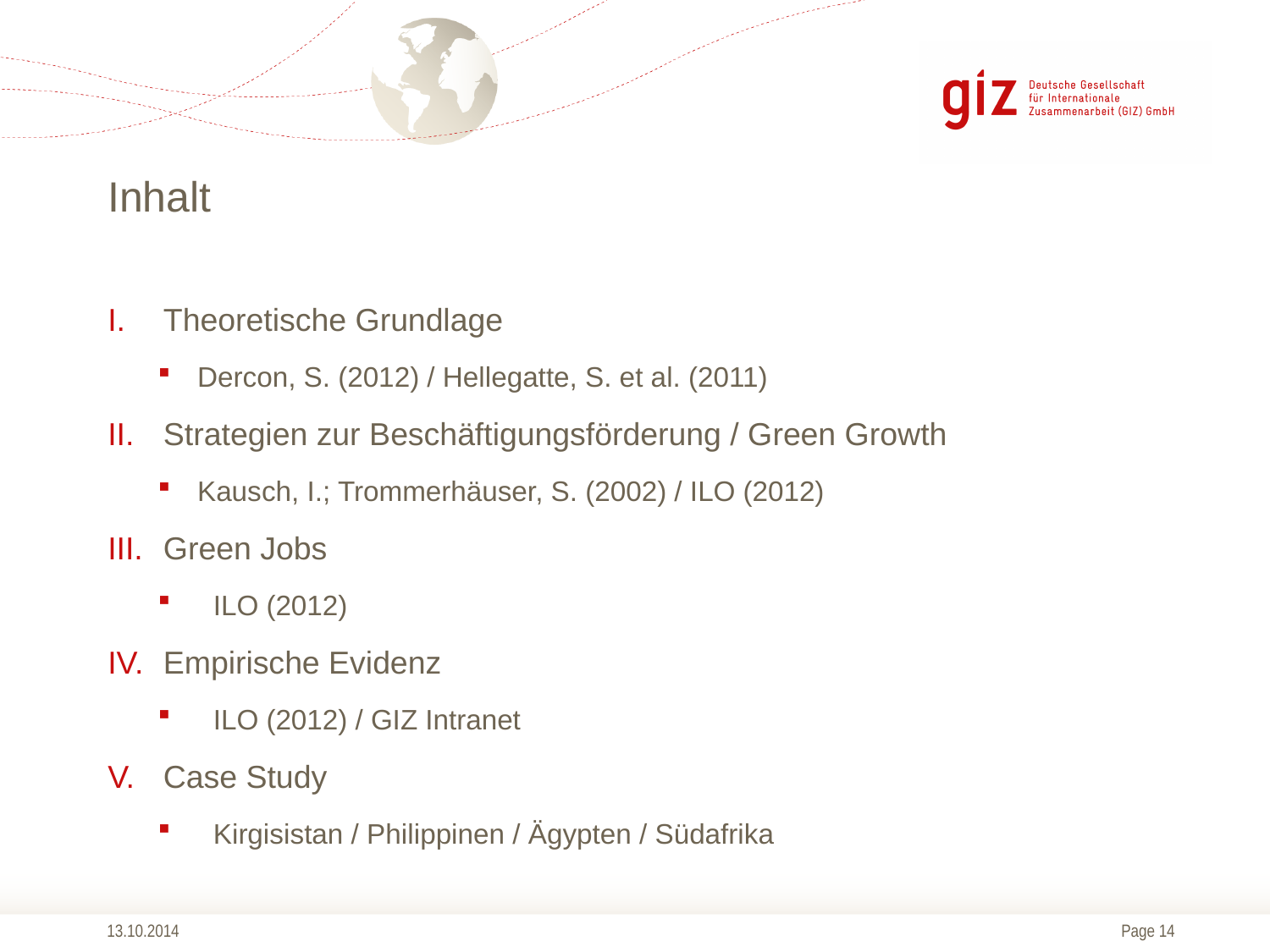

# Inhalt
Theoretische Grundlage
Dercon, S. (2012) / Hellegatte, S. et al. (2011)
Strategien zur Beschäftigungsförderung / Green Growth
Kausch, I.; Trommerhäuser, S. (2002) / ILO (2012)
Green Jobs
ILO (2012)
Empirische Evidenz
ILO (2012) / GIZ Intranet
Case Study
Kirgisistan / Philippinen / Ägypten / Südafrika
13.10.2014